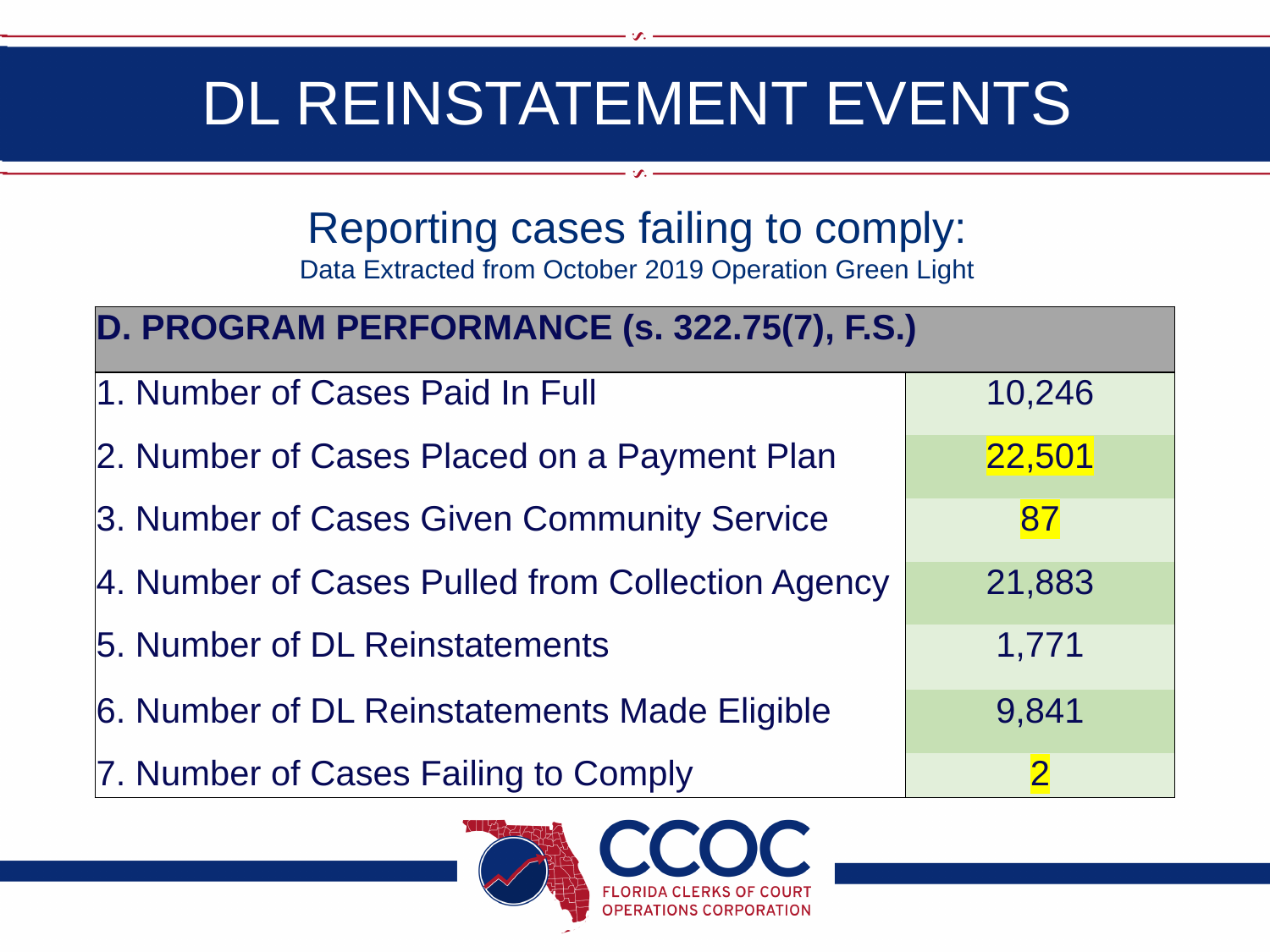

DL REINSTATEMENT EVENTS
Reporting cases failing to comply:
Data Extracted from October 2019 Operation Green Light
| D. PROGRAM PERFORMANCE (s. 322.75(7), F.S.) |  |
| --- | --- |
| 1. Number of Cases Paid In Full | 10,246 |
| 2. Number of Cases Placed on a Payment Plan | 22,501 |
| 3. Number of Cases Given Community Service | 87 |
| 4. Number of Cases Pulled from Collection Agency | 21,883 |
| 5. Number of DL Reinstatements | 1,771 |
| 6. Number of DL Reinstatements Made Eligible | 9,841 |
| 7. Number of Cases Failing to Comply | 2 |